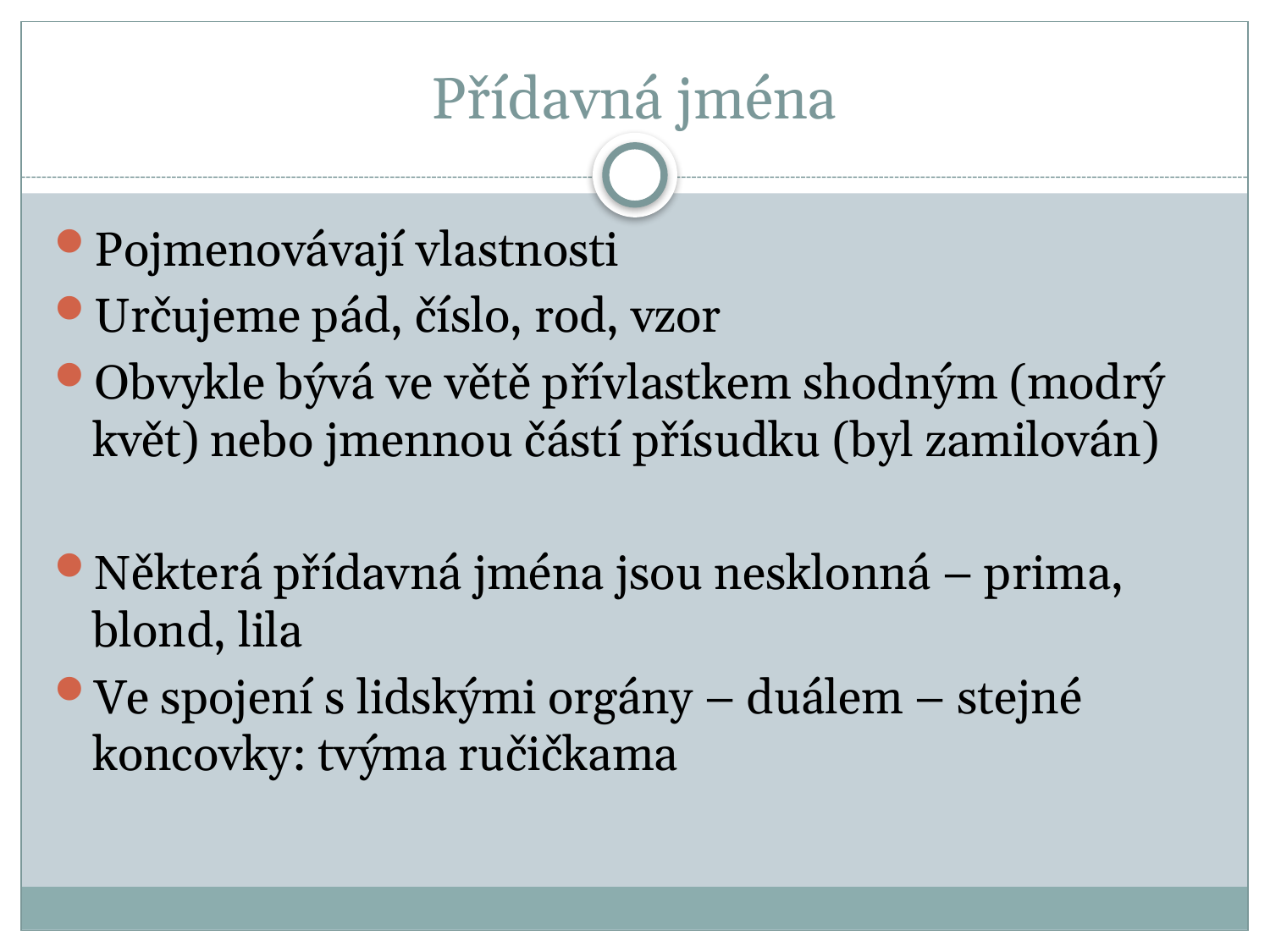

# Přídavná jména
Pojmenovávají vlastnosti
Určujeme pád, číslo, rod, vzor
Obvykle bývá ve větě přívlastkem shodným (modrý květ) nebo jmennou částí přísudku (byl zamilován)

Některá přídavná jména jsou nesklonná – prima, blond, lila
Ve spojení s lidskými orgány – duálem – stejné koncovky: tvýma ručičkama